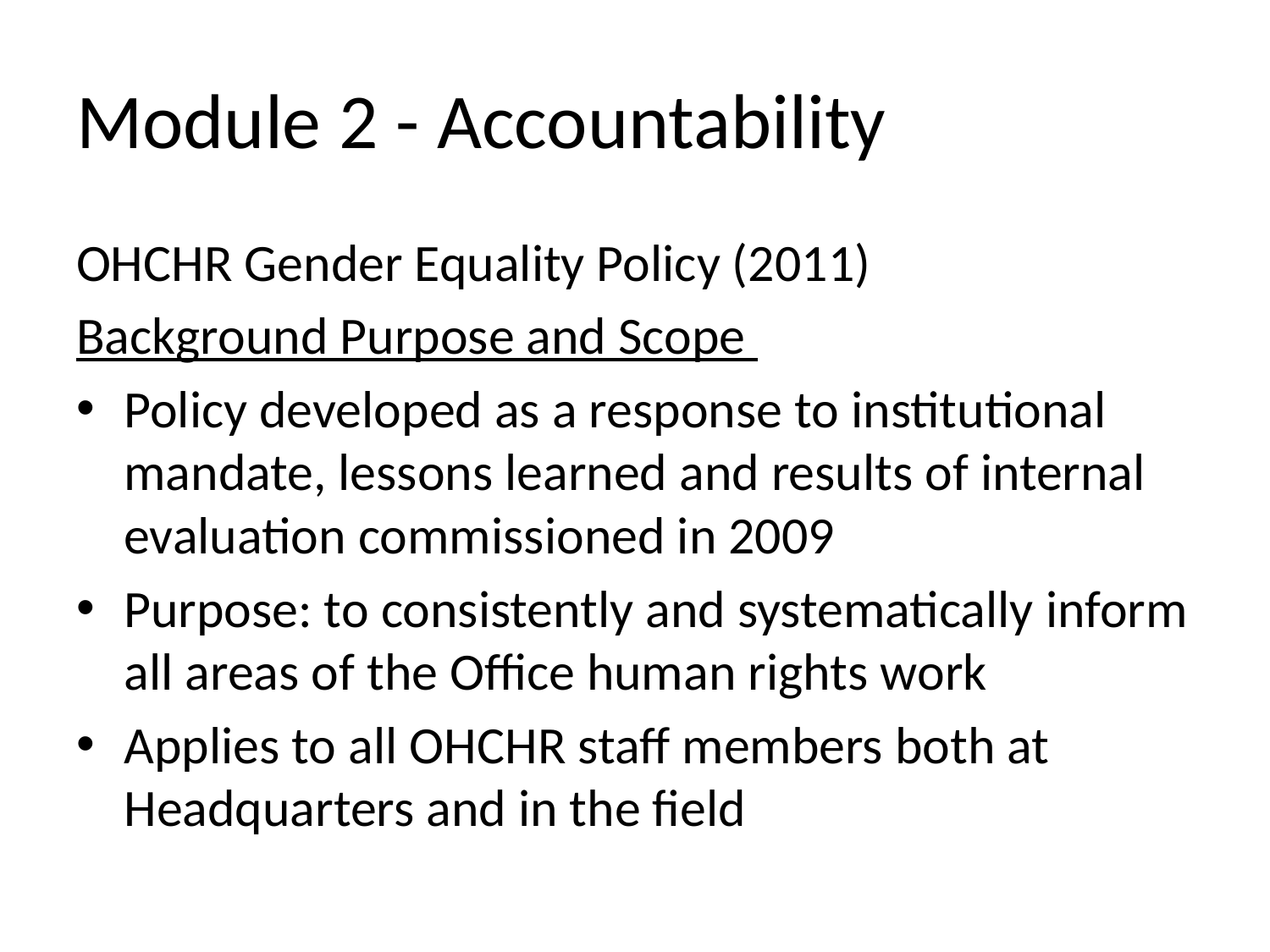

# Module 2 - Accountability
OHCHR Gender Equality Policy (2011)
Background Purpose and Scope
Policy developed as a response to institutional mandate, lessons learned and results of internal evaluation commissioned in 2009
Purpose: to consistently and systematically inform all areas of the Office human rights work
Applies to all OHCHR staff members both at Headquarters and in the field